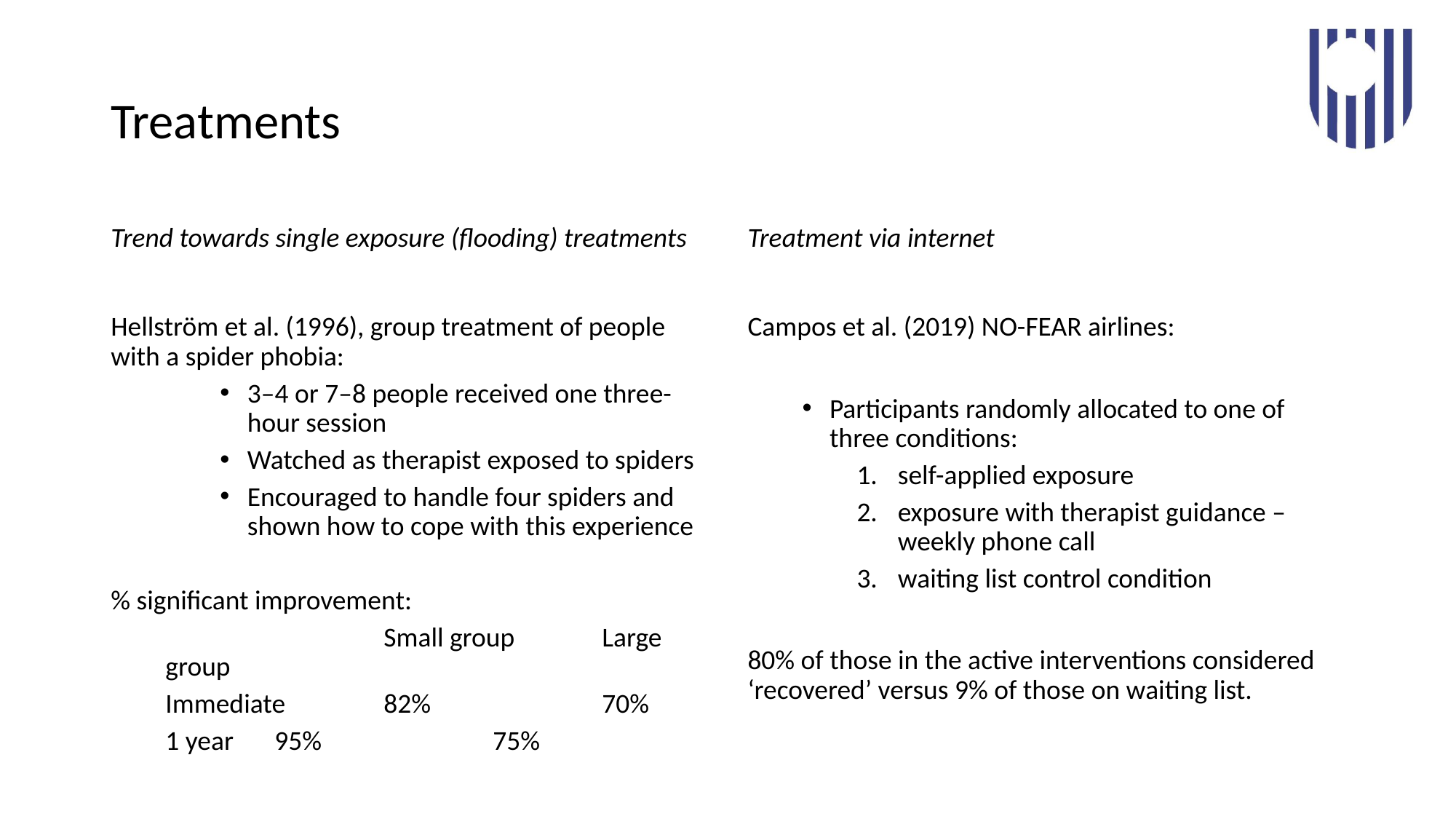

# Treatments
Trend towards single exposure (flooding) treatments

Hellström et al. (1996), group treatment of people with a spider phobia:
3–4 or 7–8 people received one three-hour session
Watched as therapist exposed to spiders
Encouraged to handle four spiders and shown how to cope with this experience
% significant improvement:
		Small group	Large group
Immediate	82%		70%
1 year	95%		75%
Treatment via internet

Campos et al. (2019) NO-FEAR airlines:

Participants randomly allocated to one of three conditions:
self-applied exposure
exposure with therapist guidance – weekly phone call
waiting list control condition

80% of those in the active interventions considered ‘recovered’ versus 9% of those on waiting list.